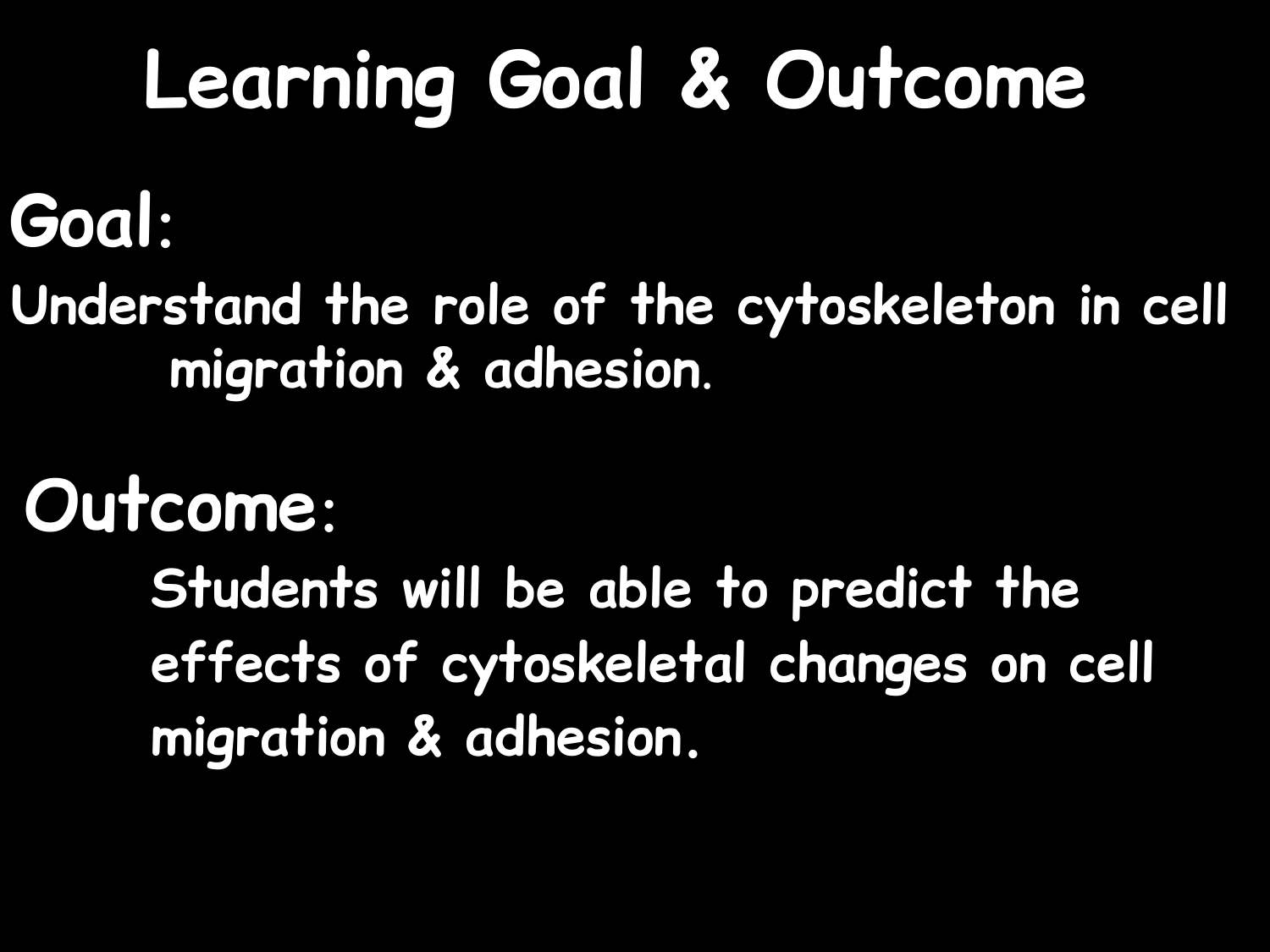

Learning Goal & Outcome
Goal:
Understand the role of the cytoskeleton in cell migration & adhesion.

Outcome:
	Students will be able to predict the
	effects of cytoskeletal changes on cell
	migration & adhesion.